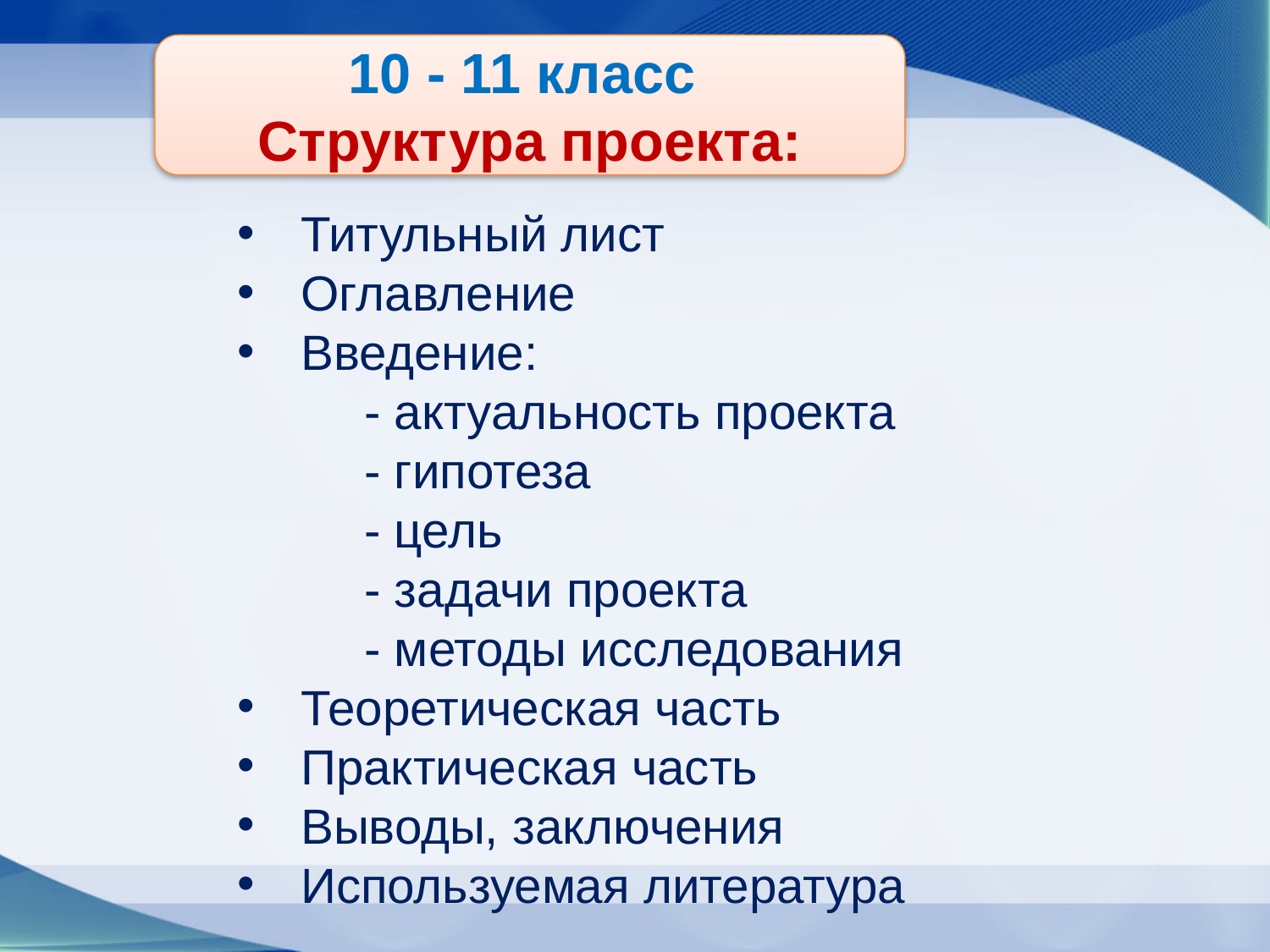

10 - 11 класс
Структура проекта:
Титульный лист
Оглавление
Введение:
	- актуальность проекта
	- гипотеза
	- цель
	- задачи проекта
	- методы исследования
Теоретическая часть
Практическая часть
Выводы, заключения
Используемая литература